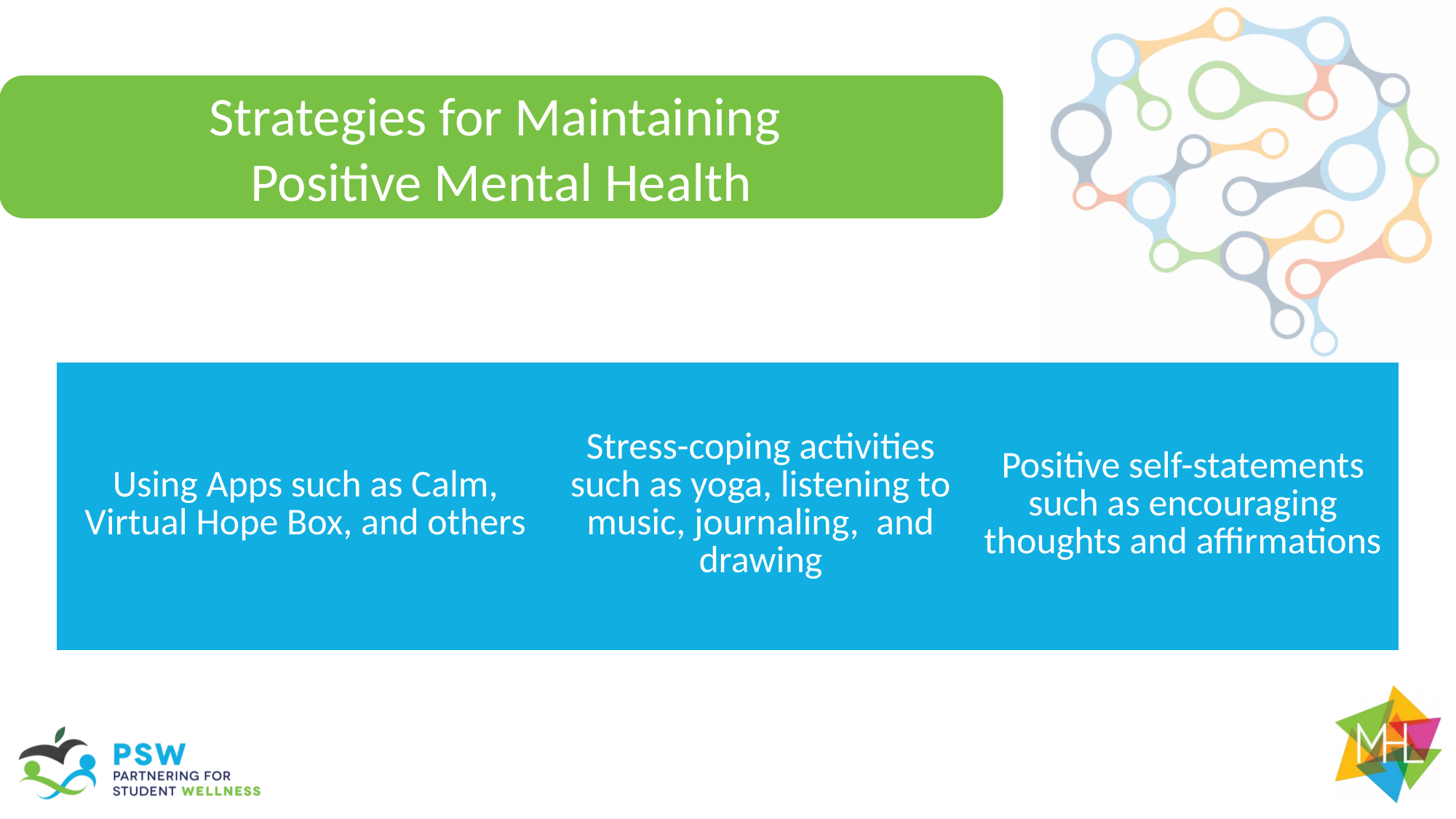

Strategies for Maintaining
Positive Mental Health
| Using Apps such as Calm, Virtual Hope Box, and others | Stress-coping activities such as yoga, listening to music, journaling, and drawing | Positive self-statements such as encouraging thoughts and affirmations |
| --- | --- | --- |